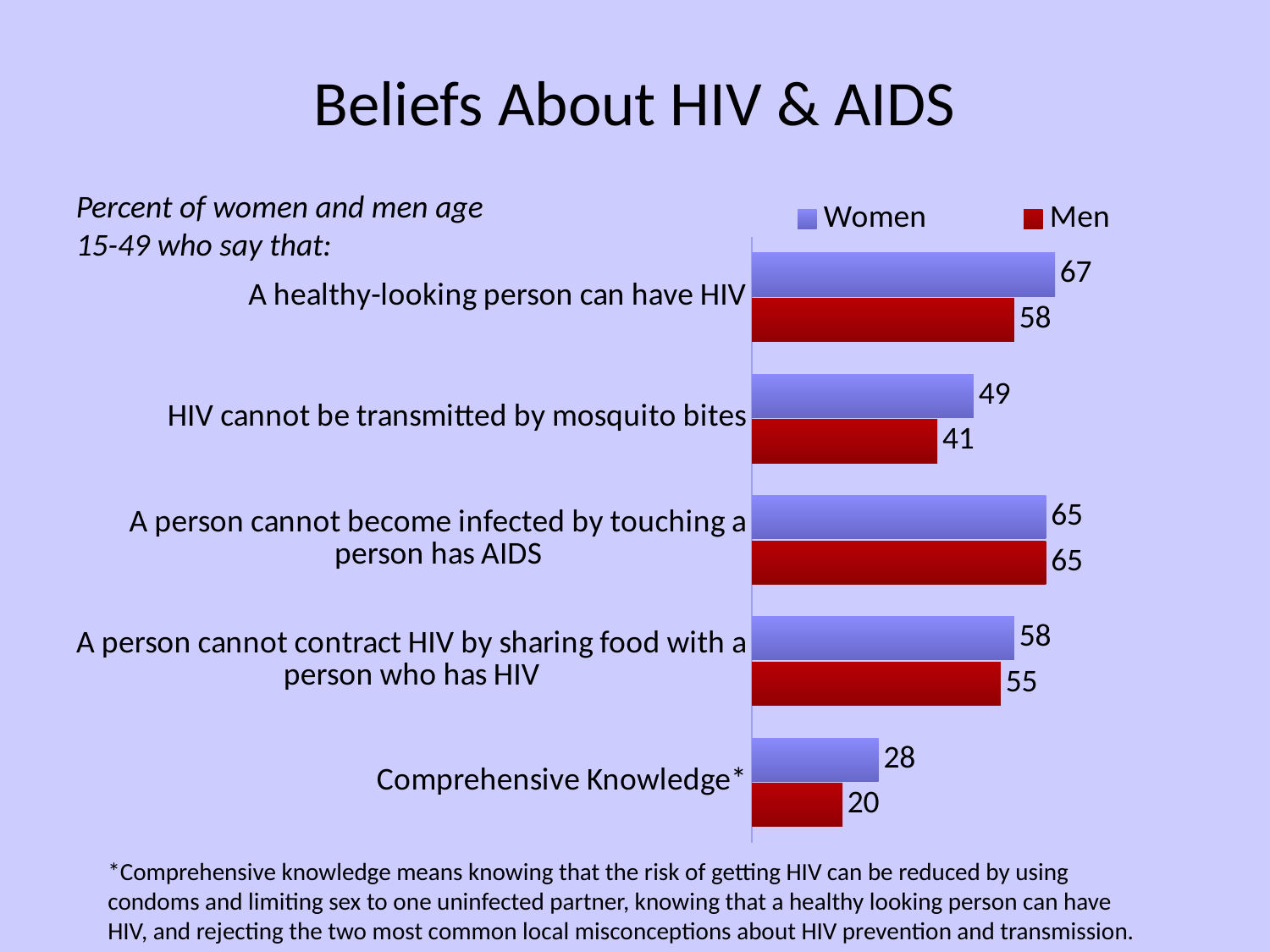

# Beliefs About HIV & AIDS

### Chart

| Category | Men | Women  |
|---|---|---|
| Comprehensive Knowledge* | 20.0 | 28.0 |
| A person cannot contract HIV by sharing food with a person who has HIV | 55.0 | 58.0 |
| A person cannot become infected by touching a person has AIDS | 65.0 | 65.0 |
| HIV cannot be transmitted by mosquito bites | 41.0 | 49.0 |
| A healthy-looking person can have HIV | 58.0 | 67.0 |
Percent of women and men age 15-49 who say that:
*Comprehensive knowledge means knowing that the risk of getting HIV can be reduced by using condoms and limiting sex to one uninfected partner, knowing that a healthy looking person can have HIV, and rejecting the two most common local misconceptions about HIV prevention and transmission.